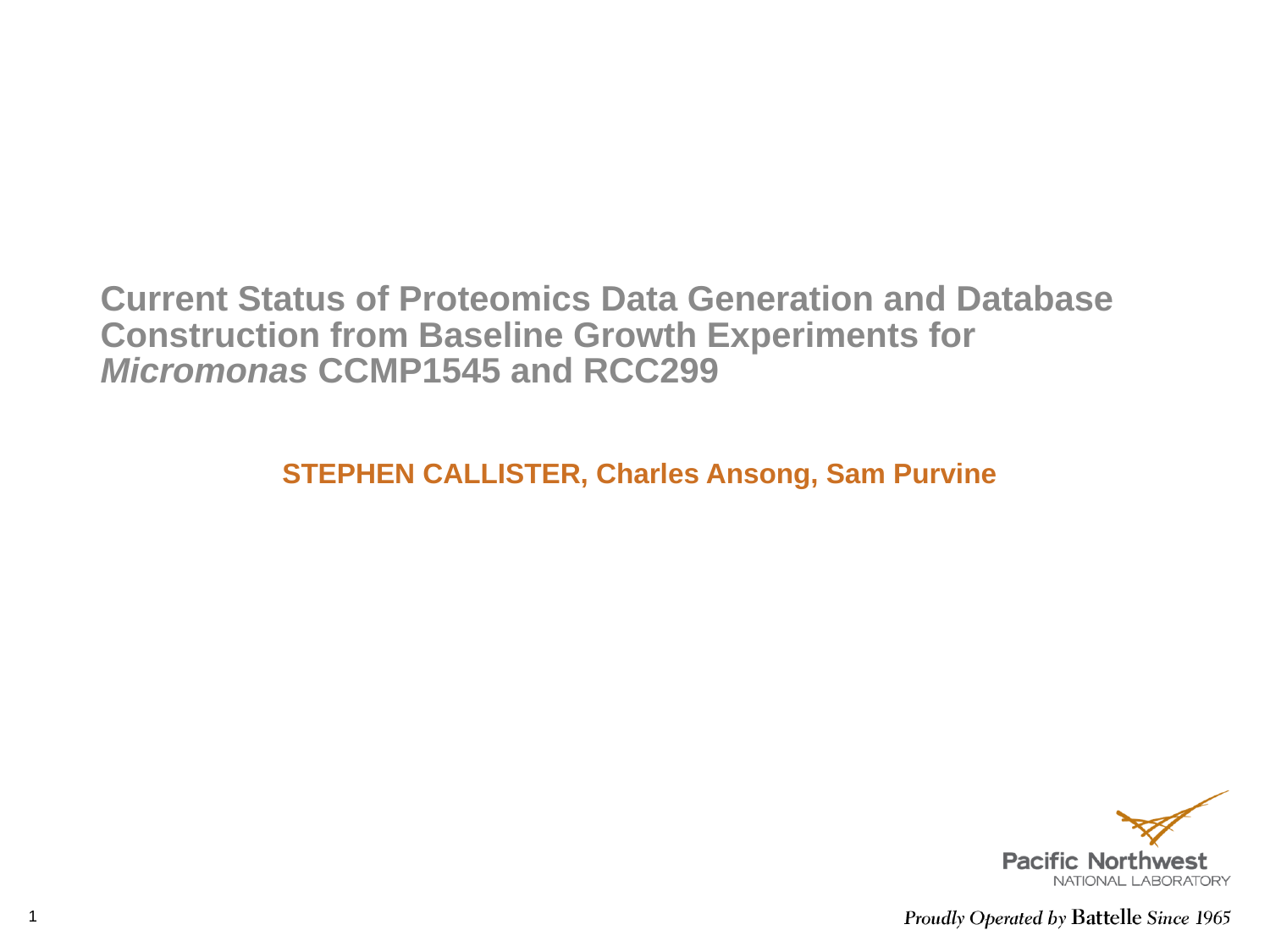

Current Status of Proteomics Data Generation and Database Construction from Baseline Growth Experiments for Micromonas CCMP1545 and RCC299

# STEPHEN CALLISTER, Charles Ansong, Sam Purvine
1